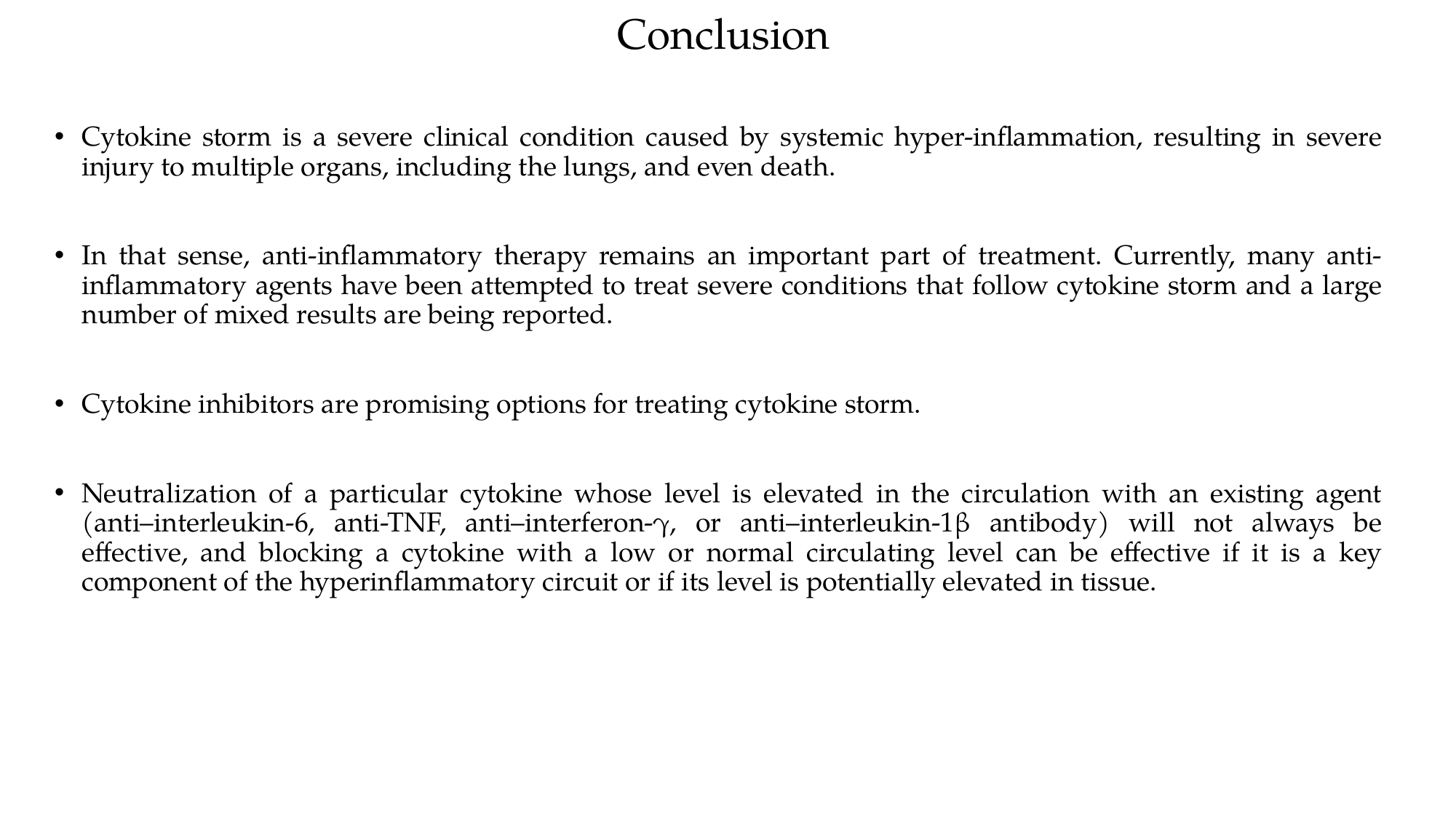

# Conclusion
Cytokine storm is a severe clinical condition caused by systemic hyper-inflammation, resulting in severe injury to multiple organs, including the lungs, and even death.

In that sense, anti-inflammatory therapy remains an important part of treatment. Currently, many anti-inflammatory agents have been attempted to treat severe conditions that follow cytokine storm and a large number of mixed results are being reported.

Cytokine inhibitors are promising options for treating cytokine storm.

Neutralization of a particular cytokine whose level is elevated in the circulation with an existing agent (anti–interleukin-6, anti-TNF, anti–interferon-γ, or anti–interleukin-1β antibody) will not always be effective, and blocking a cytokine with a low or normal circulating level can be effective if it is a key component of the hyperinflammatory circuit or if its level is potentially elevated in tissue.